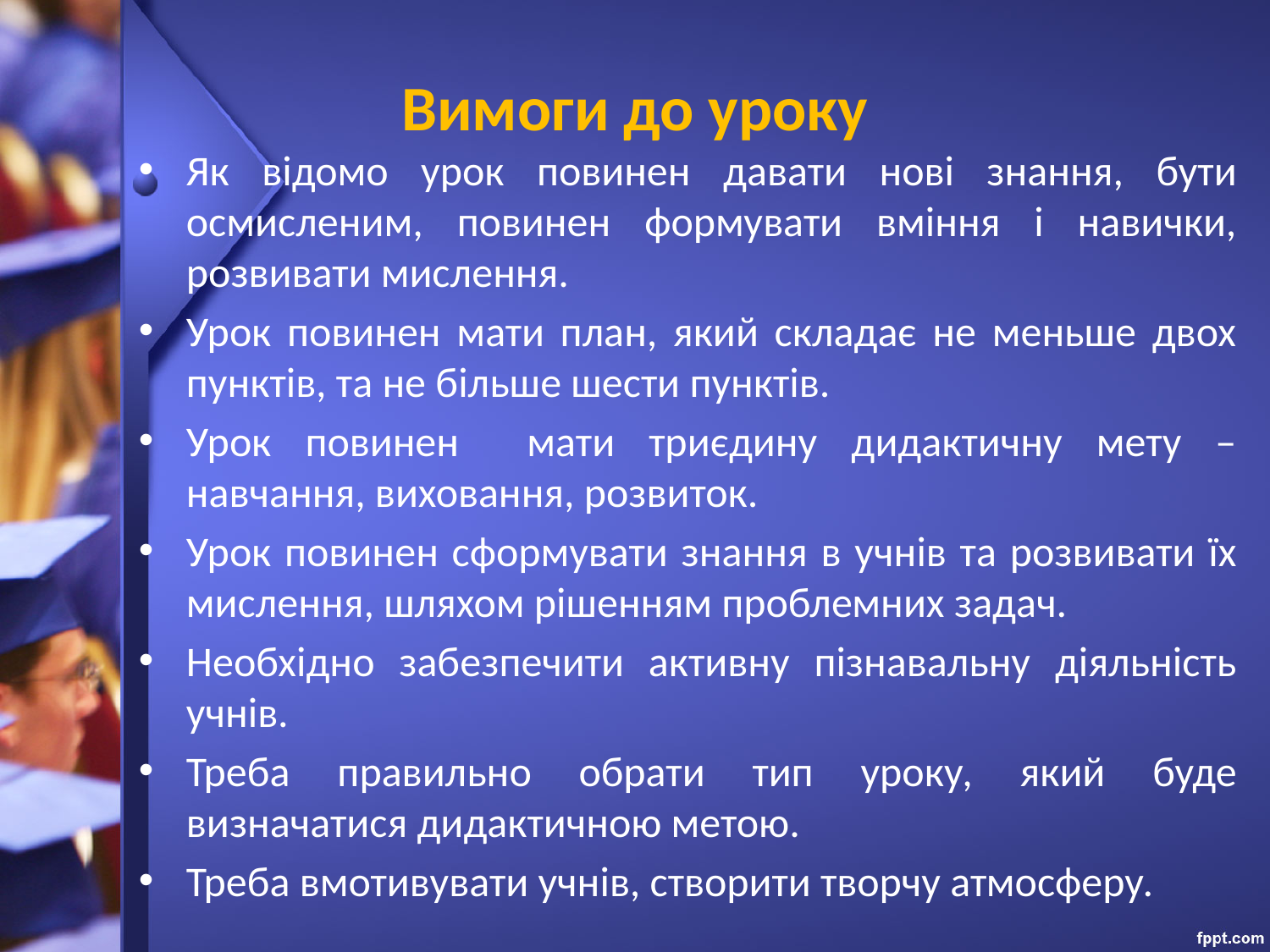

# Вимоги до уроку
Як відомо урок повинен давати нові знання, бути осмисленим, повинен формувати вміння і навички, розвивати мислення.
Урок повинен мати план, який складає не меньше двох пунктів, та не більше шести пунктів.
Урок повинен  мати триєдину дидактичну мету – навчання, виховання, розвиток.
Урок повинен сформувати знання в учнів та розвивати їх мислення, шляхом рішенням проблемних задач.
Необхідно забезпечити активну пізнавальну діяльність учнів.
Треба правильно обрати тип уроку, який буде визначатися дидактичною метою.
Треба вмотивувати учнів, створити творчу атмосферу.